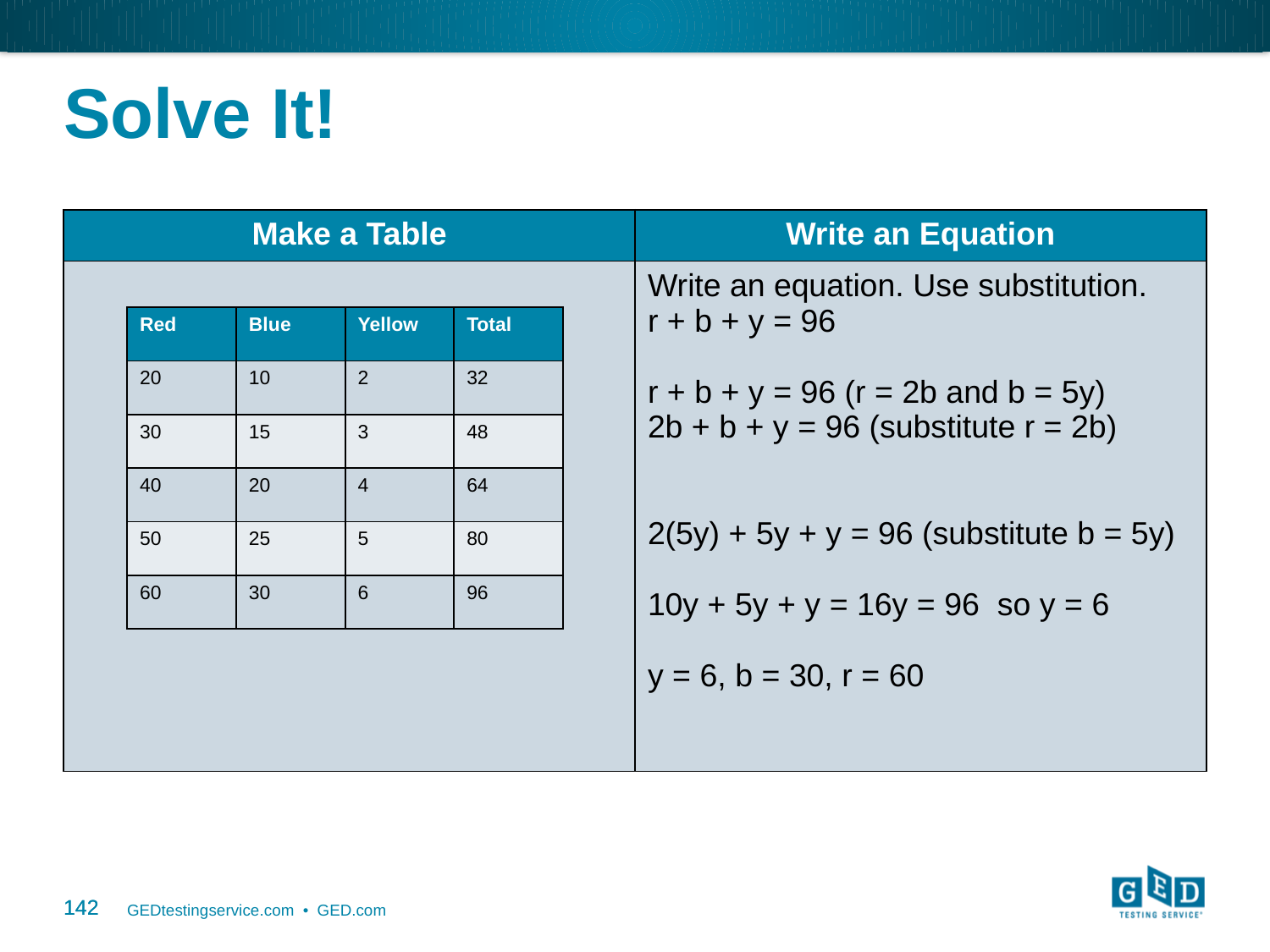

142
# Solve It!
| Make a Table | Write an Equation |
| --- | --- |
|  | Write an equation. Use substitution. r + b + y = 96 r + b + y = 96 (r = 2b and b = 5y) 2b + b + y = 96 (substitute r = 2b) 2(5y) + 5y + y = 96 (substitute b = 5y) 10y + 5y + y = 16y = 96 so y = 6 y = 6, b = 30, r = 60 |

| Red | Blue | Yellow | Total |
| --- | --- | --- | --- |
| 20 | 10 | 2 | 32 |
| 30 | 15 | 3 | 48 |
| 40 | 20 | 4 | 64 |
| 50 | 25 | 5 | 80 |
| 60 | 30 | 6 | 96 |
142